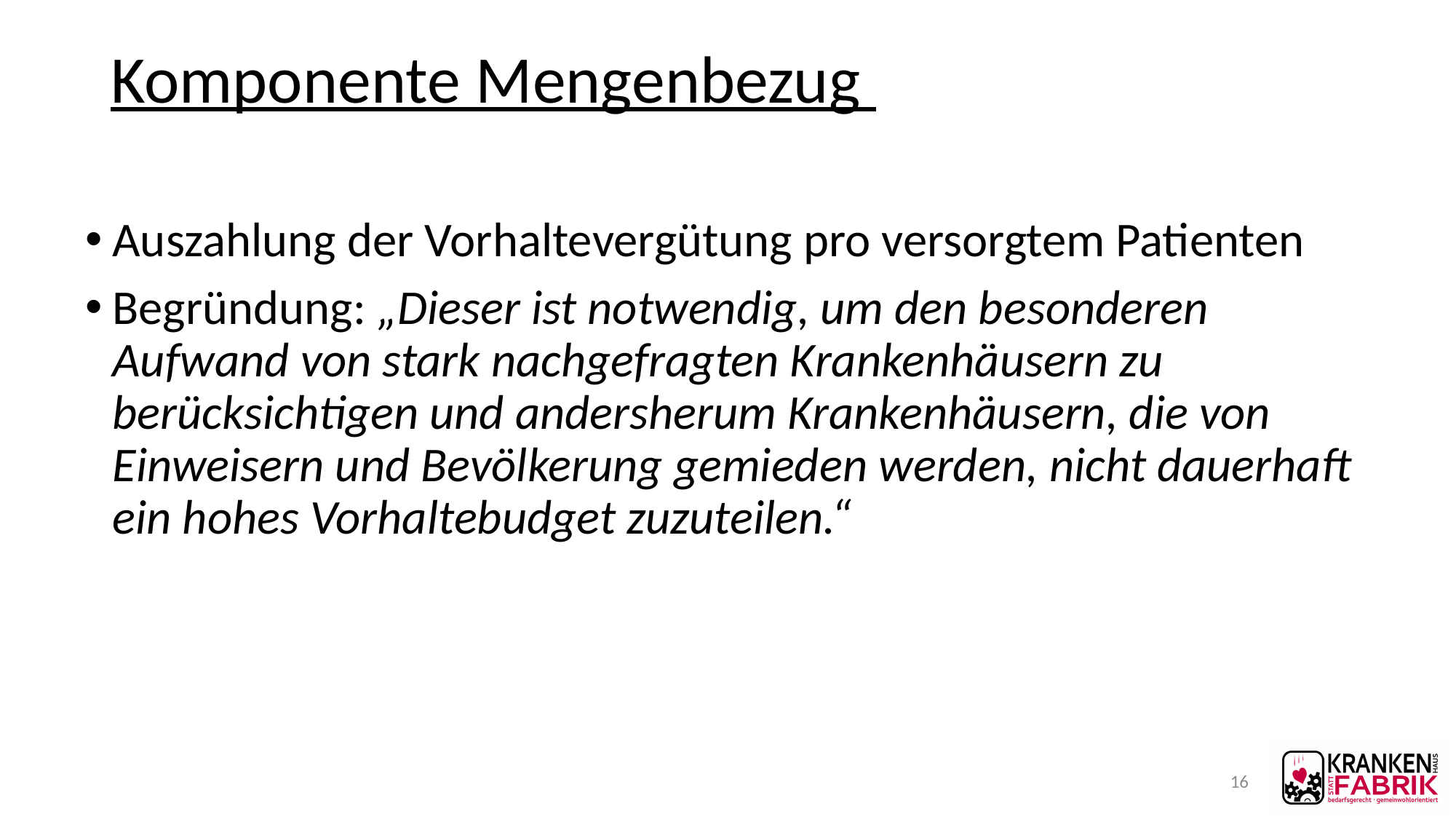

# Komponente Mengenbezug
Auszahlung der Vorhaltevergütung pro versorgtem Patienten
Begründung: „Dieser ist notwendig, um den besonderen Aufwand von stark nachgefragten Krankenhäusern zu berücksichtigen und andersherum Krankenhäusern, die von Einweisern und Bevölkerung gemieden werden, nicht dauerhaft ein hohes Vorhaltebudget zuzuteilen.“
16